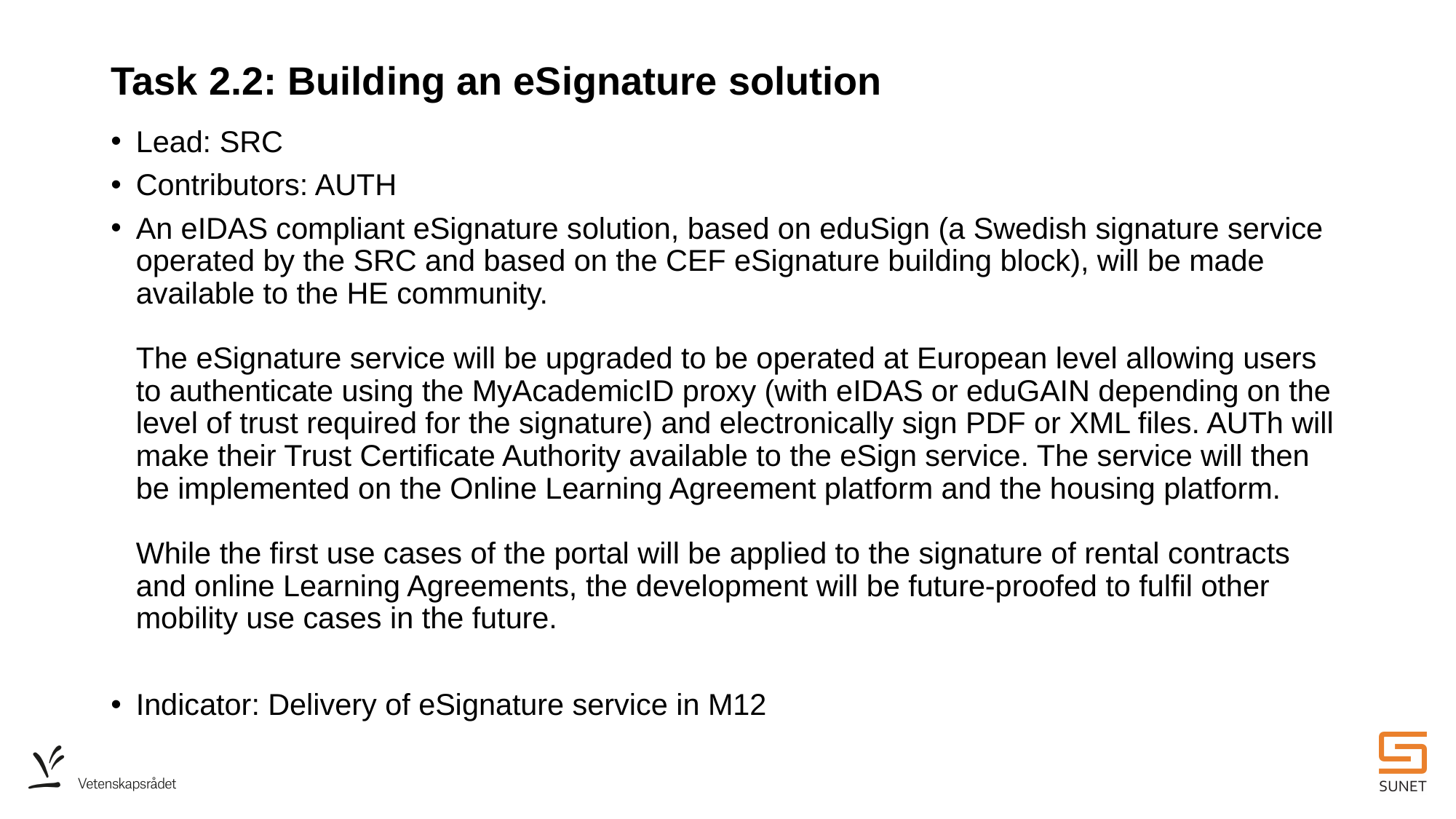

# Task 2.2: Building an eSignature solution
Lead: SRC
Contributors: AUTH
An eIDAS compliant eSignature solution, based on eduSign (a Swedish signature service operated by the SRC and based on the CEF eSignature building block), will be made available to the HE community.
The eSignature service will be upgraded to be operated at European level allowing users to authenticate using the MyAcademicID proxy (with eIDAS or eduGAIN depending on the level of trust required for the signature) and electronically sign PDF or XML files. AUTh will make their Trust Certificate Authority available to the eSign service. The service will then be implemented on the Online Learning Agreement platform and the housing platform.
While the first use cases of the portal will be applied to the signature of rental contracts and online Learning Agreements, the development will be future-proofed to fulfil other mobility use cases in the future.

Indicator: Delivery of eSignature service in M12